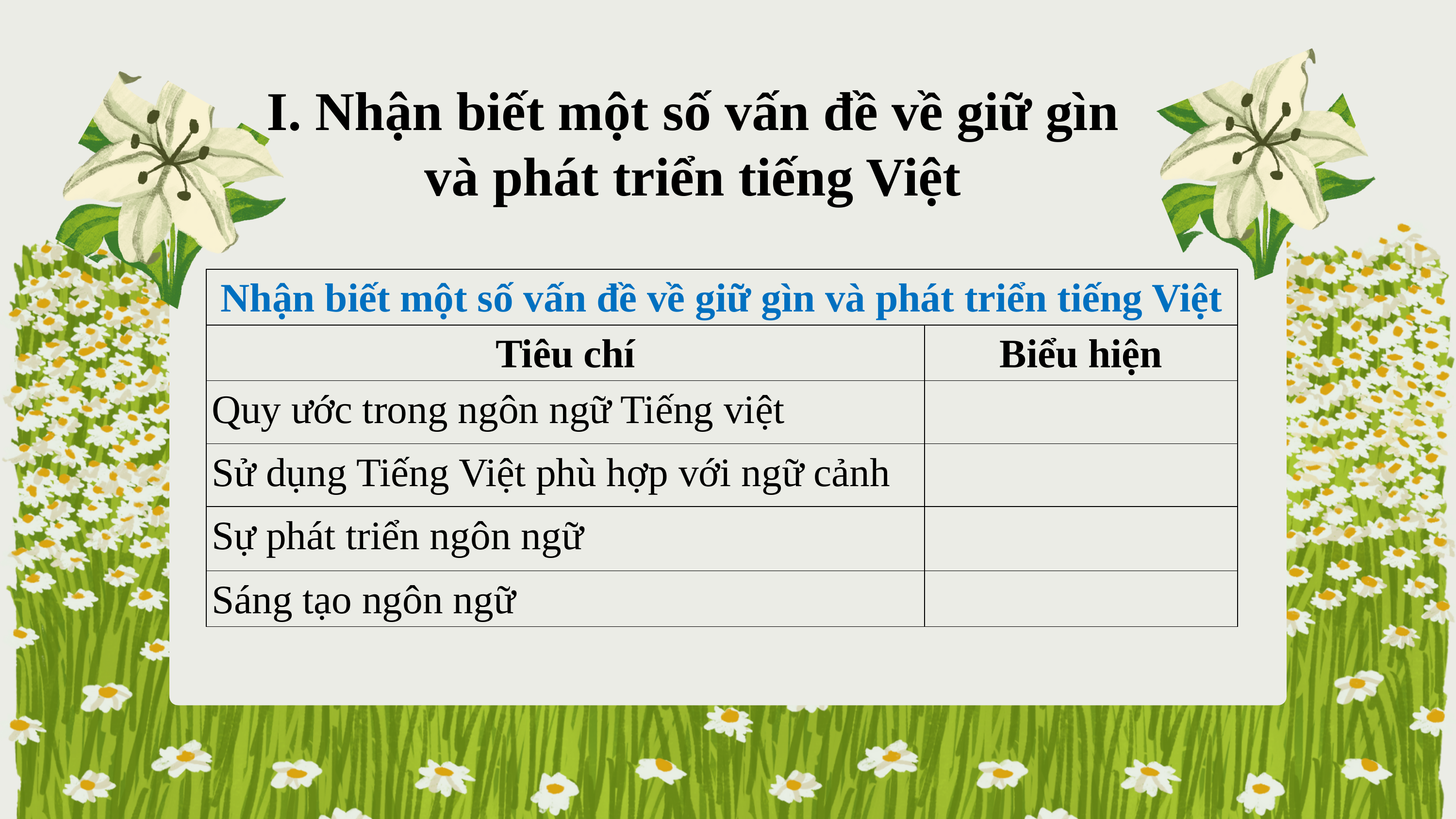

I. Nhận biết một số vấn đề về giữ gìn và phát triển tiếng Việt

| Nhận biết một số vấn đề về giữ gìn và phát triển tiếng Việt |  |
| --- | --- |
| Tiêu chí | Biểu hiện |
| Quy ước trong ngôn ngữ Tiếng việt |  |
| Sử dụng Tiếng Việt phù hợp với ngữ cảnh |  |
| Sự phát triển ngôn ngữ |  |
| Sáng tạo ngôn ngữ |  |